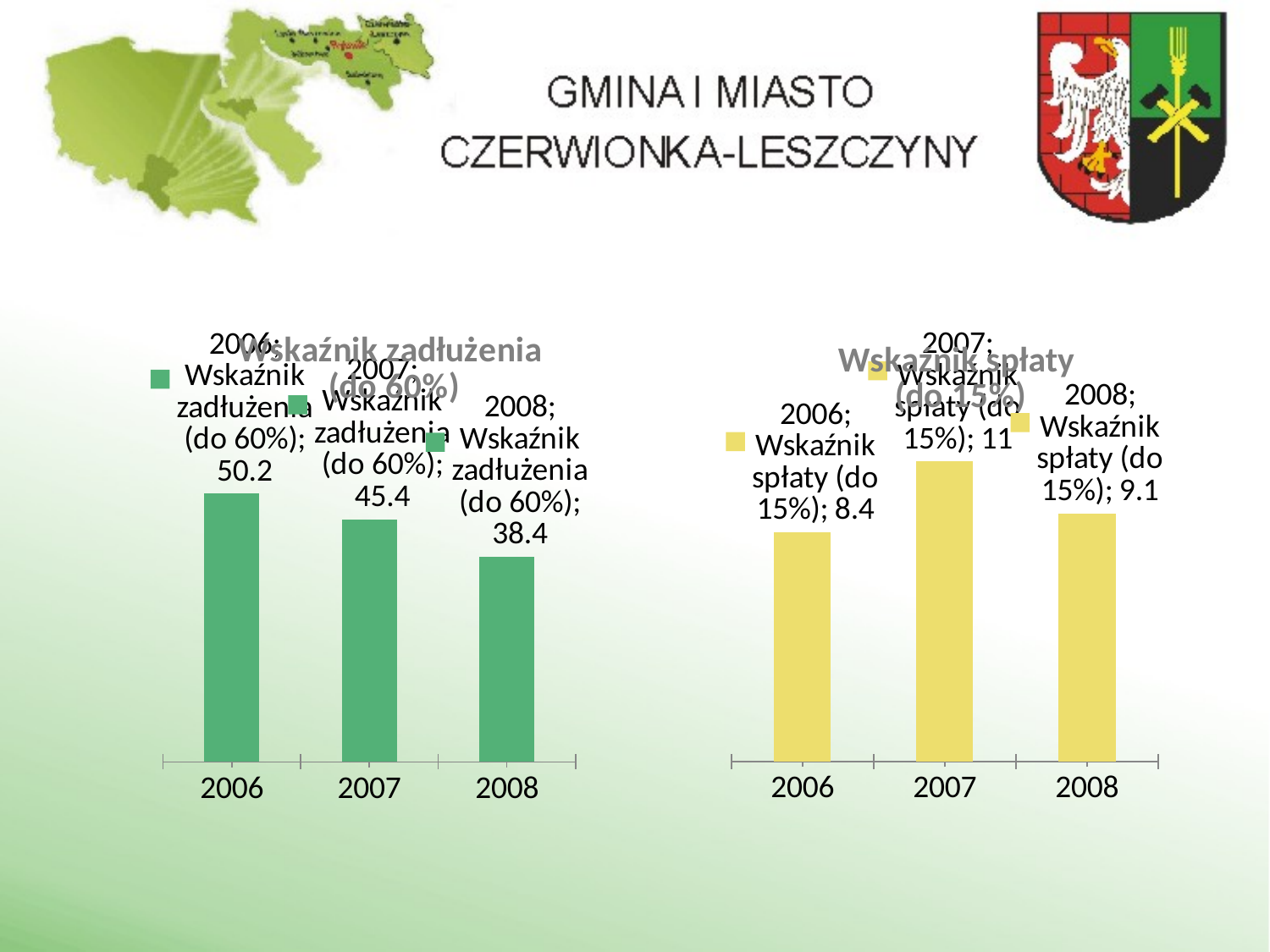

### Chart: Wskaźnik zadłużenia (do 60%)

| Category | Wskaźnik zadłużenia (do 60%) |
|---|---|
| 2006 | 50.2 |
| 2007 | 45.4 |
| 2008 | 38.4 |

### Chart: Wskaźnik spłaty (do 15%)

| Category | Wskaźnik spłaty (do 15%) |
|---|---|
| 2006 | 8.4 |
| 2007 | 11.0 |
| 2008 | 9.1 |